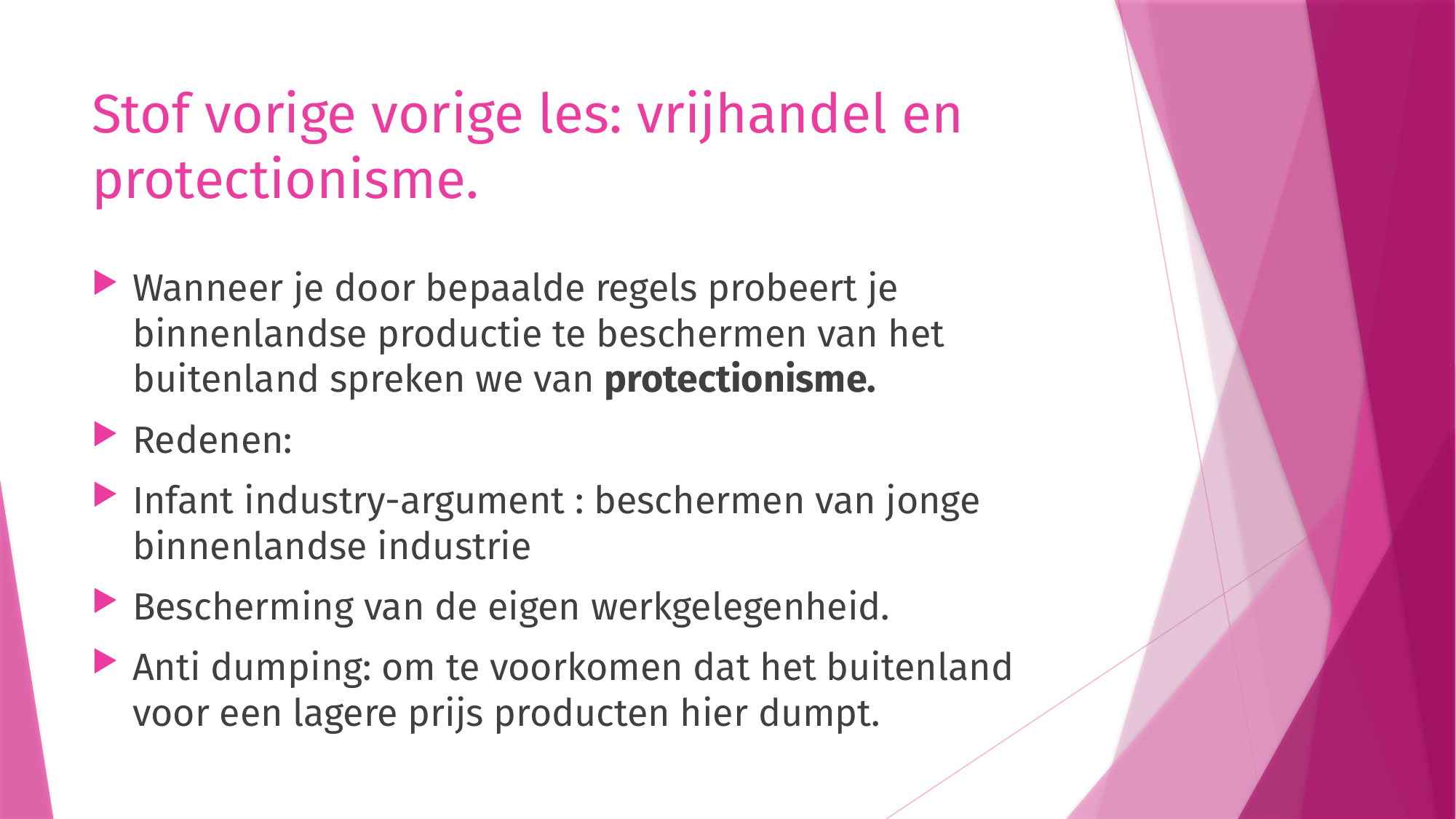

# Stof vorige vorige les: vrijhandel en protectionisme.
Wanneer je door bepaalde regels probeert je binnenlandse productie te beschermen van het buitenland spreken we van protectionisme.
Redenen:
Infant industry-argument : beschermen van jonge binnenlandse industrie
Bescherming van de eigen werkgelegenheid.
Anti dumping: om te voorkomen dat het buitenland voor een lagere prijs producten hier dumpt.